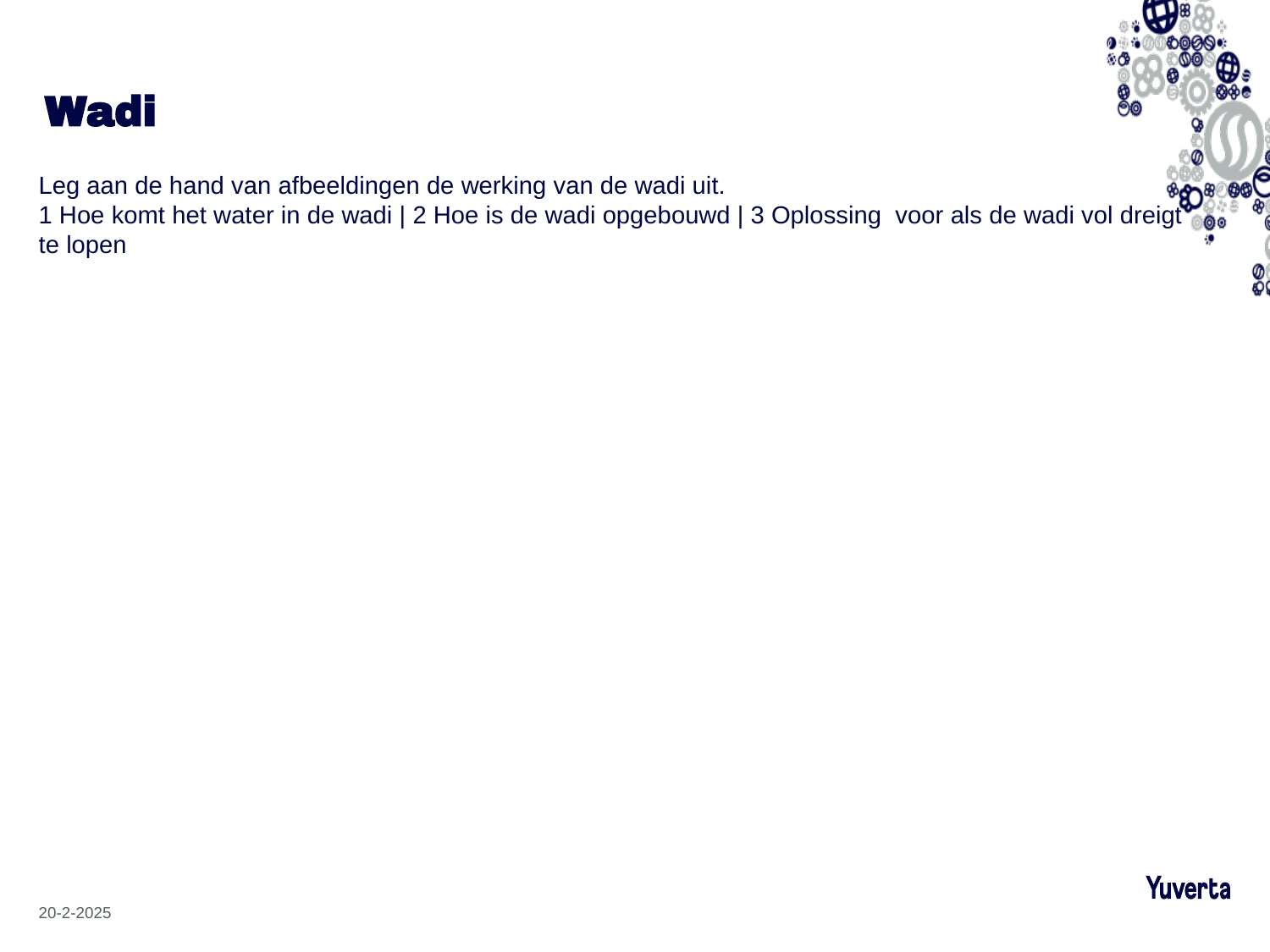

# Wadi
Leg aan de hand van afbeeldingen de werking van de wadi uit.
1 Hoe komt het water in de wadi | 2 Hoe is de wadi opgebouwd | 3 Oplossing  voor als de wadi vol dreigt te lopen

20-2-2025